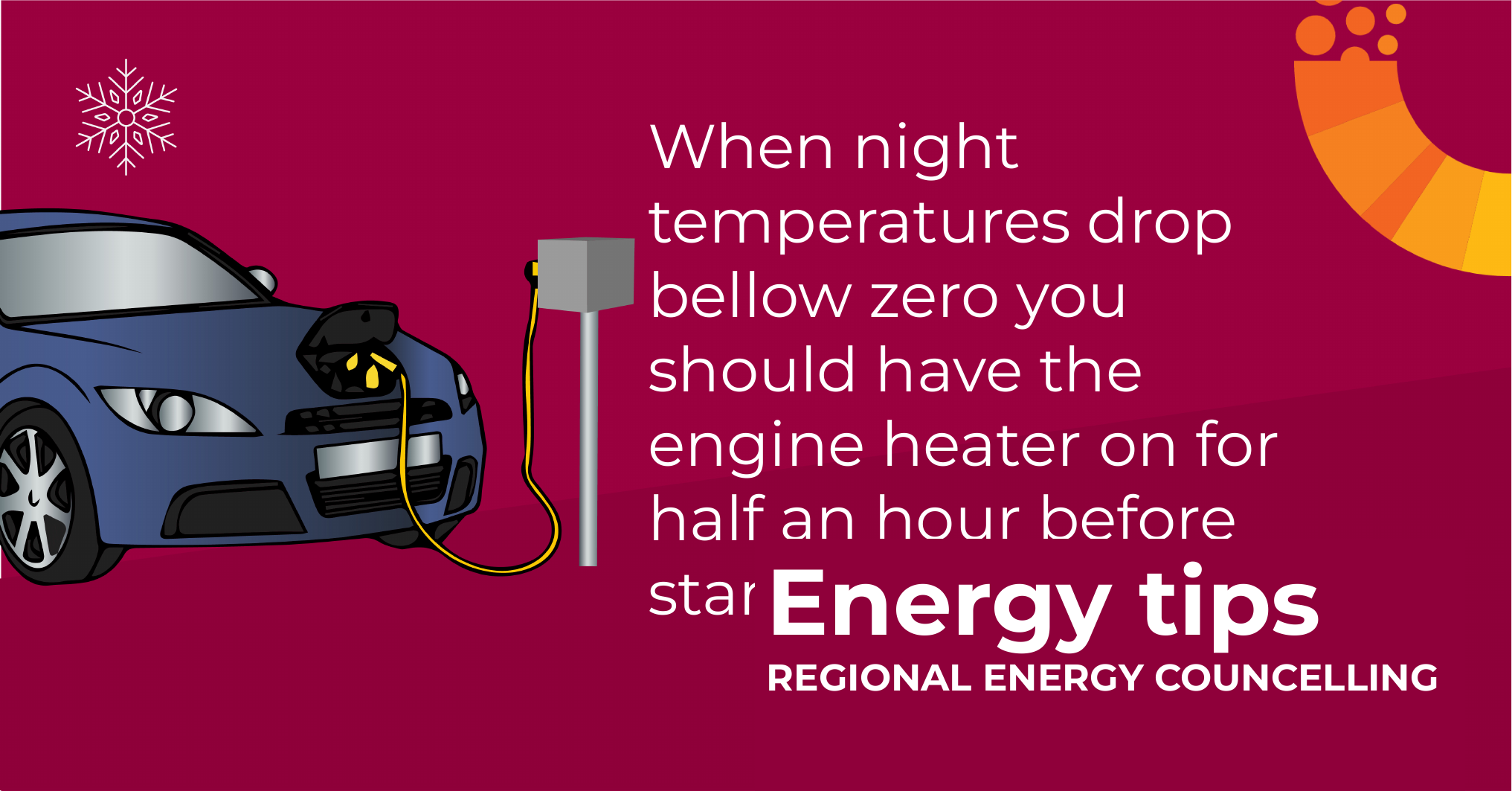

When night temperatures drop bellow zero you should have the engine heater on for half an hour before starting your car.
Energy tips
REGIONAL ENERGY COUNCELLING